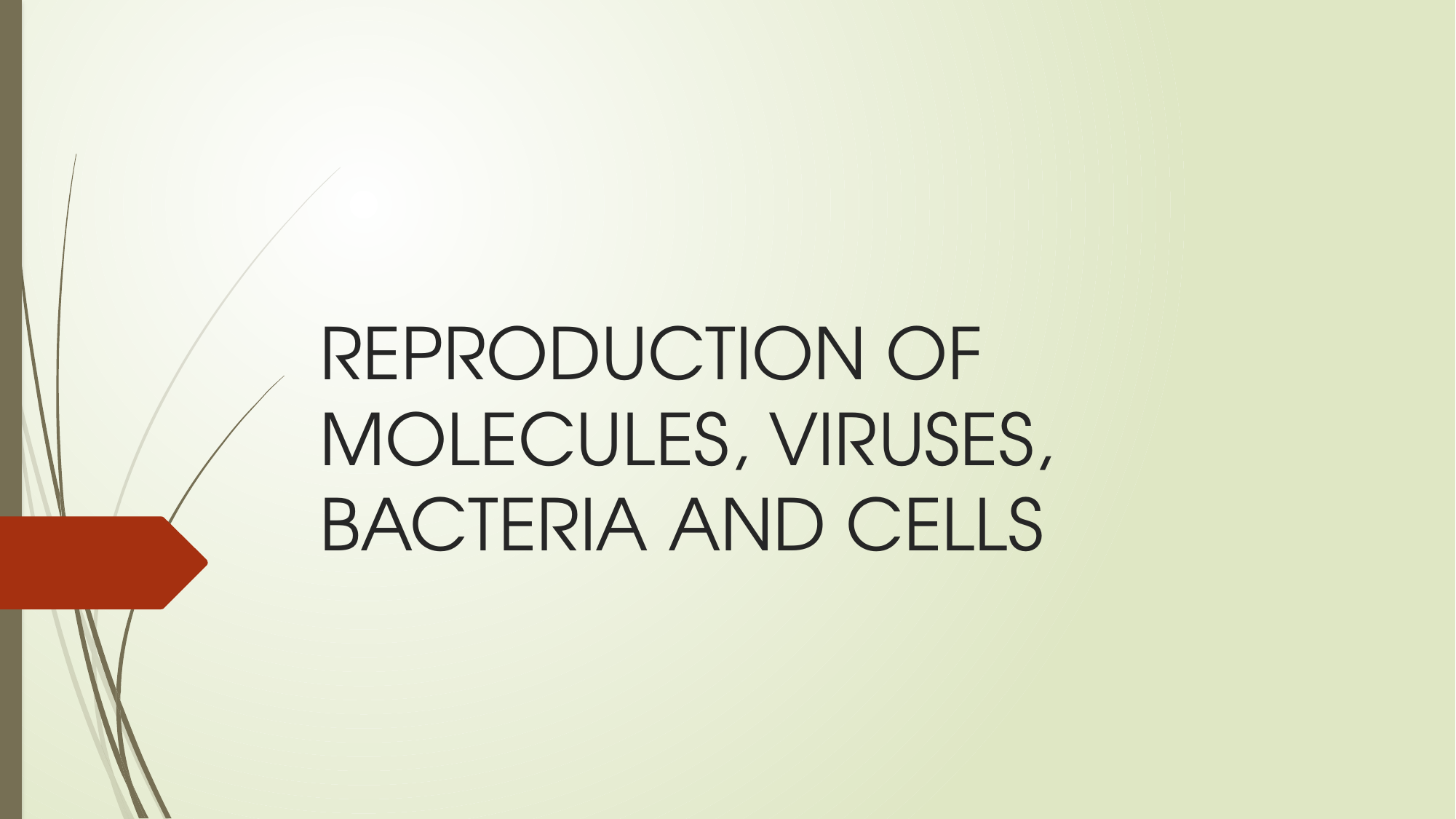

# REPRODUCTION OF MOLECULES, VIRUSES, BACTERIA AND CELLS